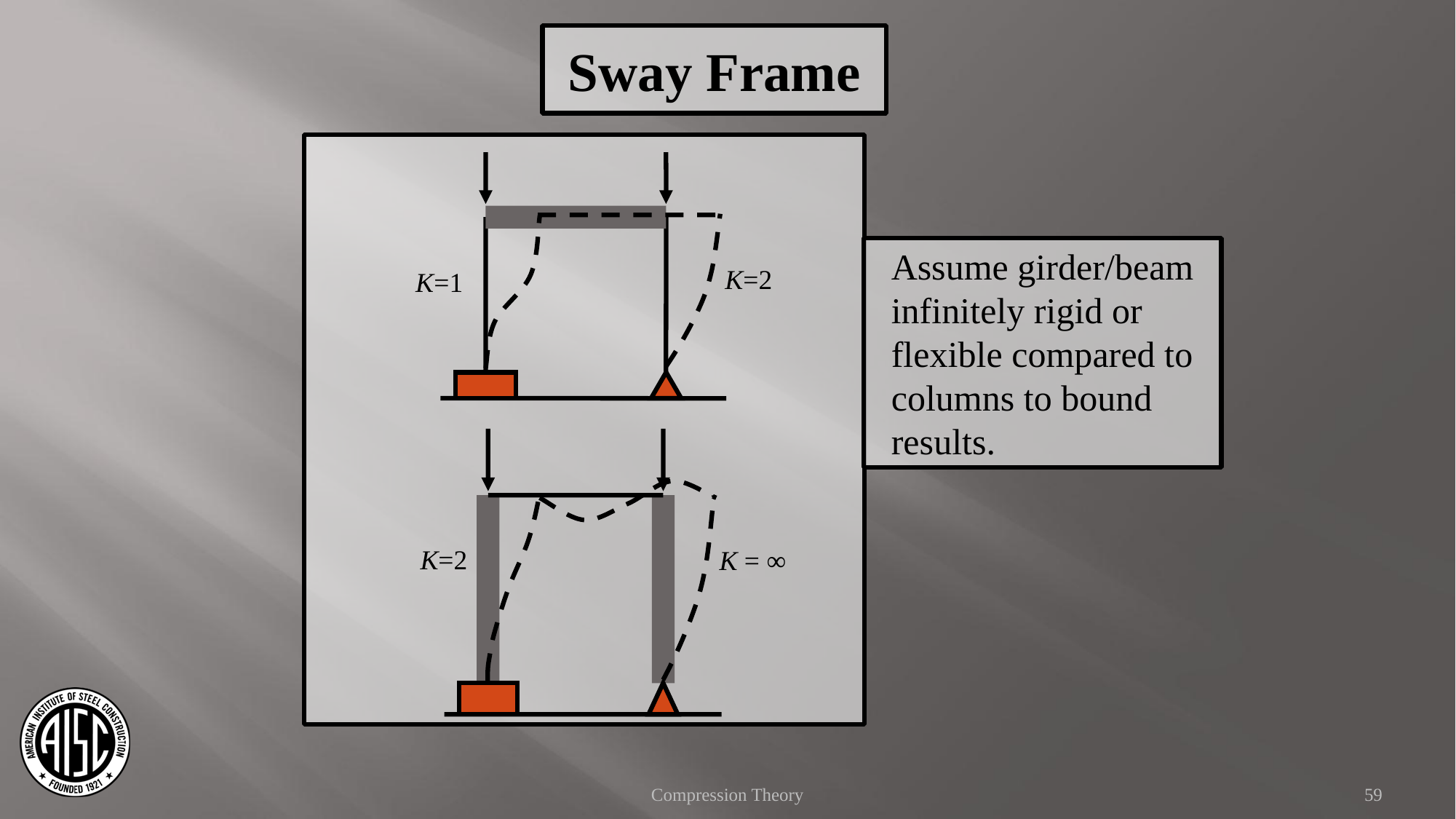

Sway Frame

Assume girder/beam infinitely rigid or flexible compared to columns to bound results.
K=2
K=1

K=2
K = ∞

Compression Theory
59